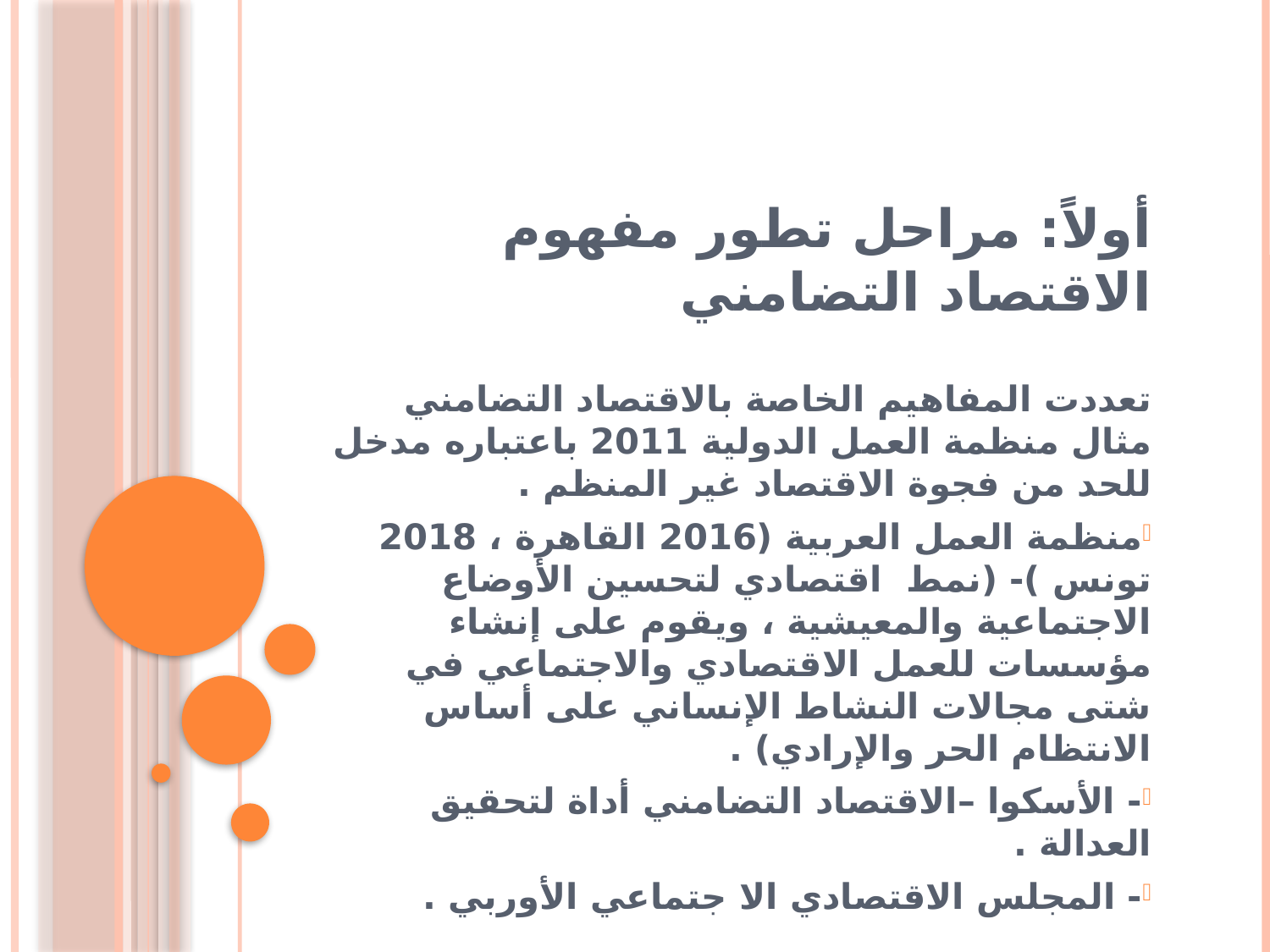

# أولاً: مراحل تطور مفهوم الاقتصاد التضامني
تعددت المفاهيم الخاصة بالاقتصاد التضامني مثال منظمة العمل الدولية 2011 باعتباره مدخل للحد من فجوة الاقتصاد غير المنظم .
منظمة العمل العربية (2016 القاهرة ، 2018 تونس )- (نمط  اقتصادي لتحسين الأوضاع الاجتماعية والمعيشية ، ويقوم على إنشاء مؤسسات للعمل الاقتصادي والاجتماعي في شتى مجالات النشاط الإنساني على أساس الانتظام الحر والإرادي) .
- الأسكوا –الاقتصاد التضامني أداة لتحقيق العدالة .
- المجلس الاقتصادي الا جتماعي الأوربي .